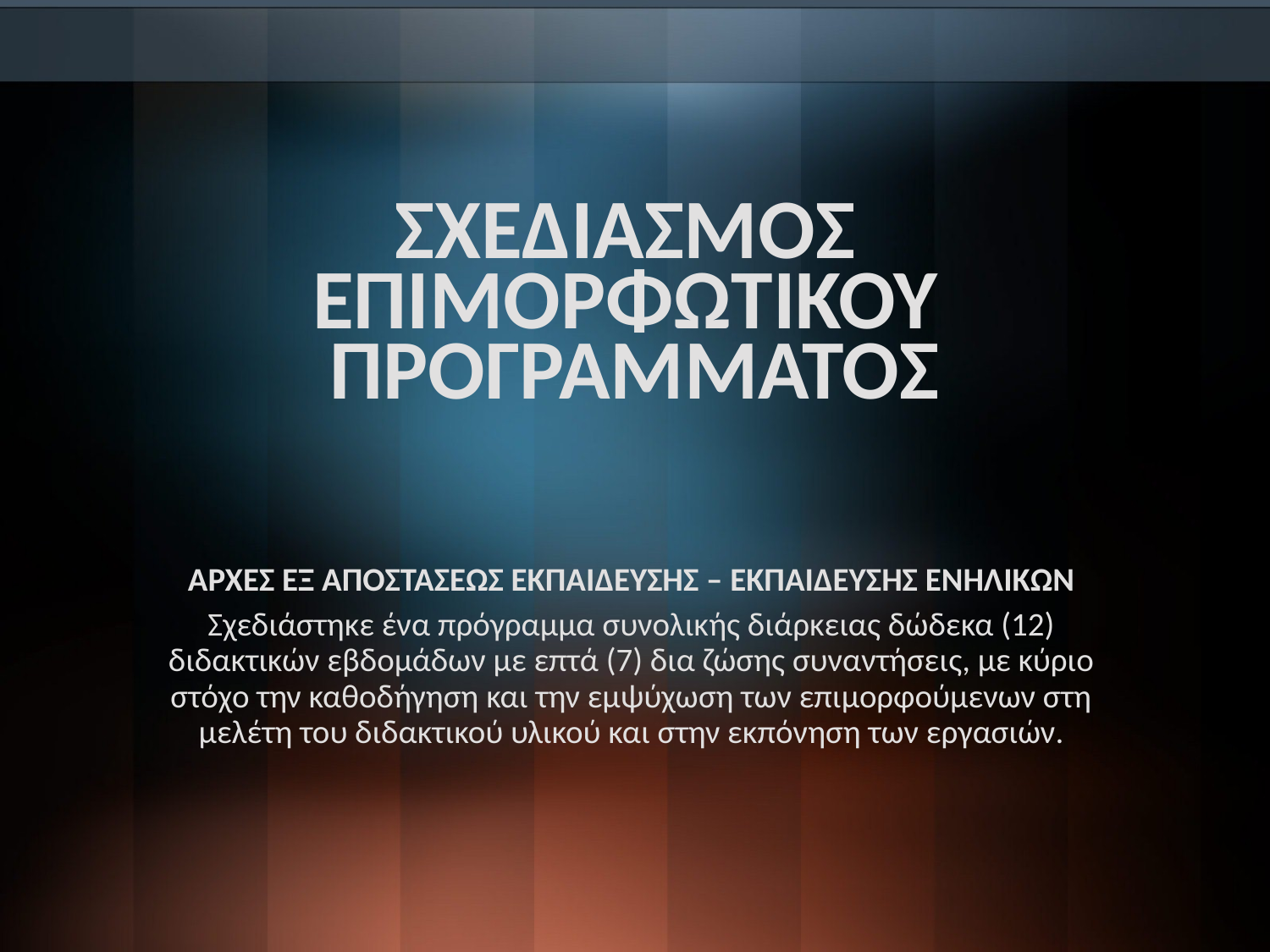

# ΣΧΕΔΙΑΣΜΟΣ ΕΠΙΜΟΡΦΩΤΙΚΟΥ ΠΡΟΓΡΑΜΜΑΤΟΣ
ΑΡΧΕΣ ΕΞ ΑΠΟΣΤΑΣΕΩΣ ΕΚΠΑΙΔΕΥΣΗΣ – ΕΚΠΑΙΔΕΥΣΗΣ ΕΝΗΛΙΚΩΝ
Σχεδιάστηκε ένα πρόγραμμα συνολικής διάρκειας δώδεκα (12) διδακτικών εβδομάδων με επτά (7) δια ζώσης συναντήσεις, με κύριο στόχο την καθοδήγηση και την εμψύχωση των επιμορφούμενων στη μελέτη του διδακτικού υλικού και στην εκπόνηση των εργασιών.